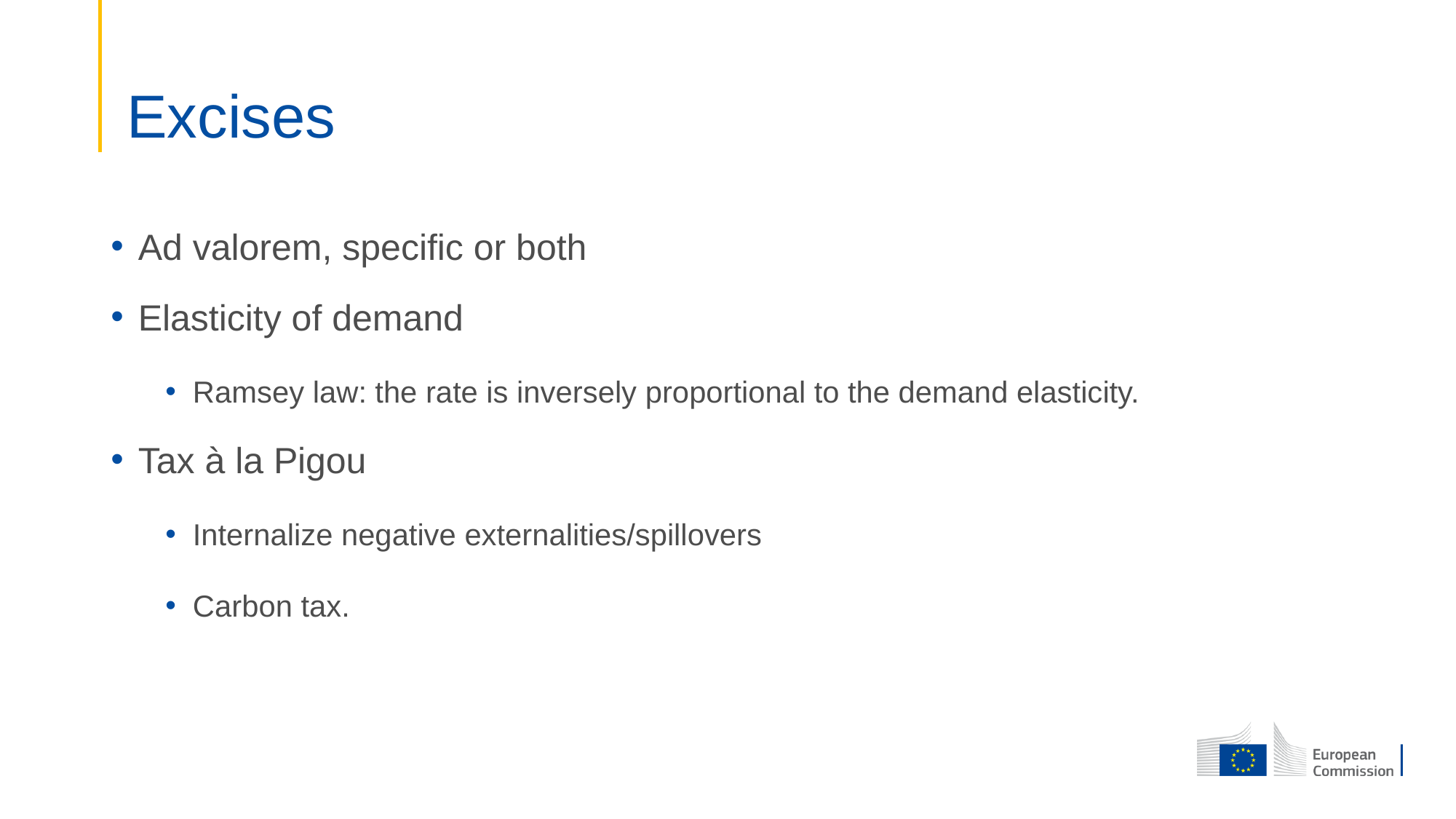

# Excises
Ad valorem, specific or both
Elasticity of demand
Ramsey law: the rate is inversely proportional to the demand elasticity.
Tax à la Pigou
Internalize negative externalities/spillovers
Carbon tax.